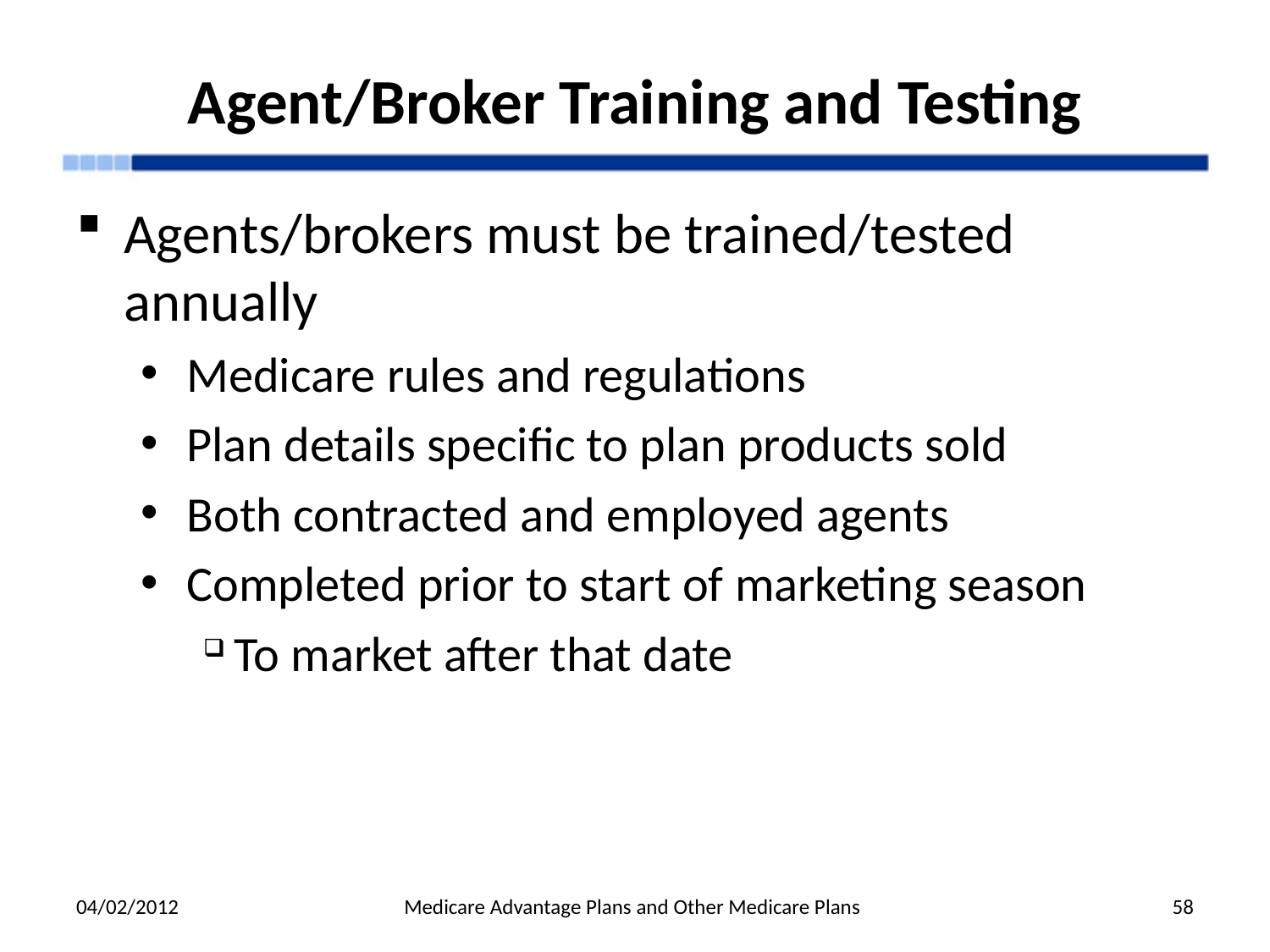

# Agent/Broker Training and Testing
Agents/brokers must be trained/tested annually
Medicare rules and regulations
Plan details specific to plan products sold
Both contracted and employed agents
Completed prior to start of marketing season
To market after that date
04/02/2012
Medicare Advantage Plans and Other Medicare Plans
58